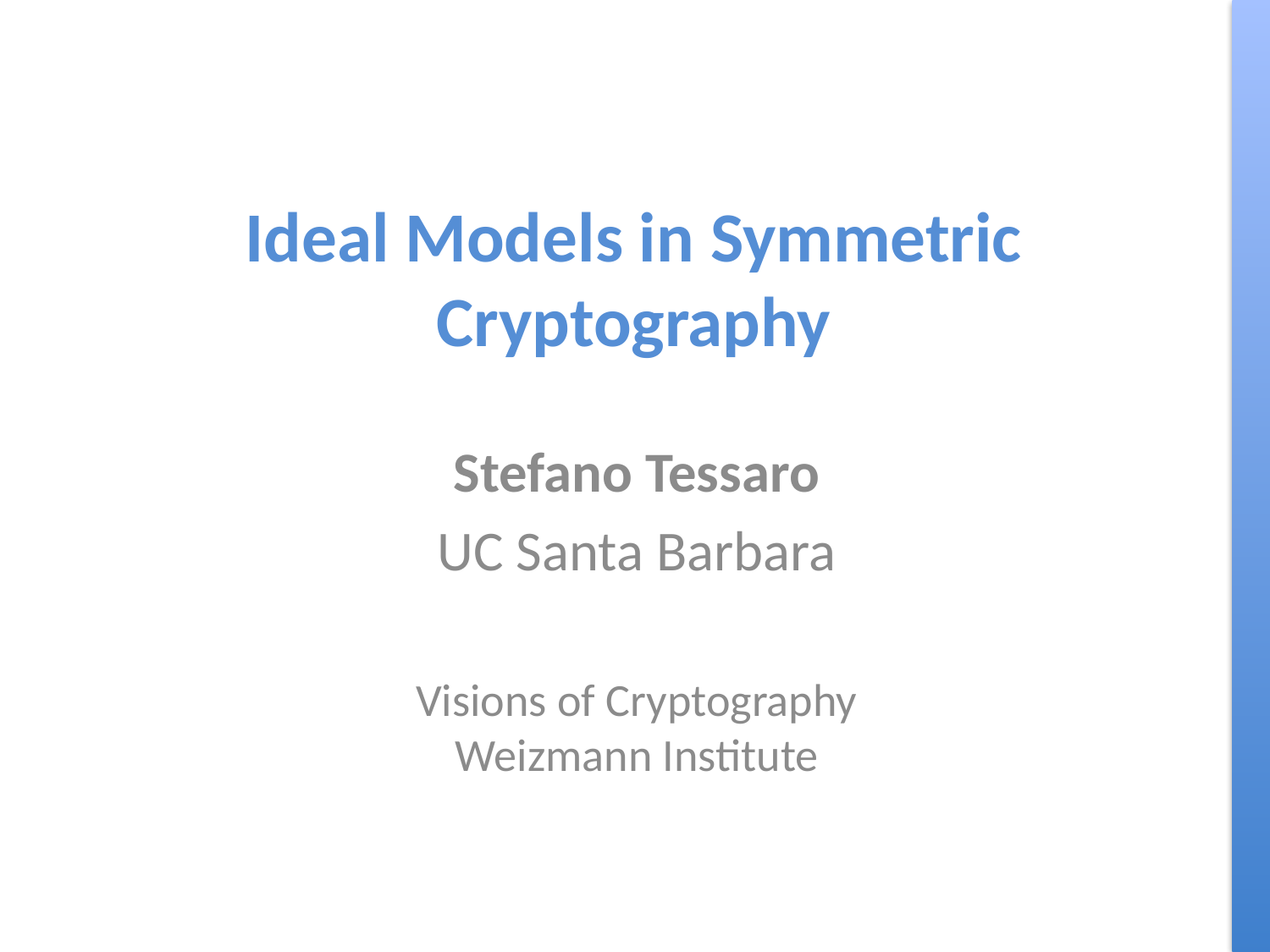

# Ideal Models in Symmetric Cryptography
Stefano Tessaro
UC Santa Barbara

Visions of Cryptography
Weizmann Institute